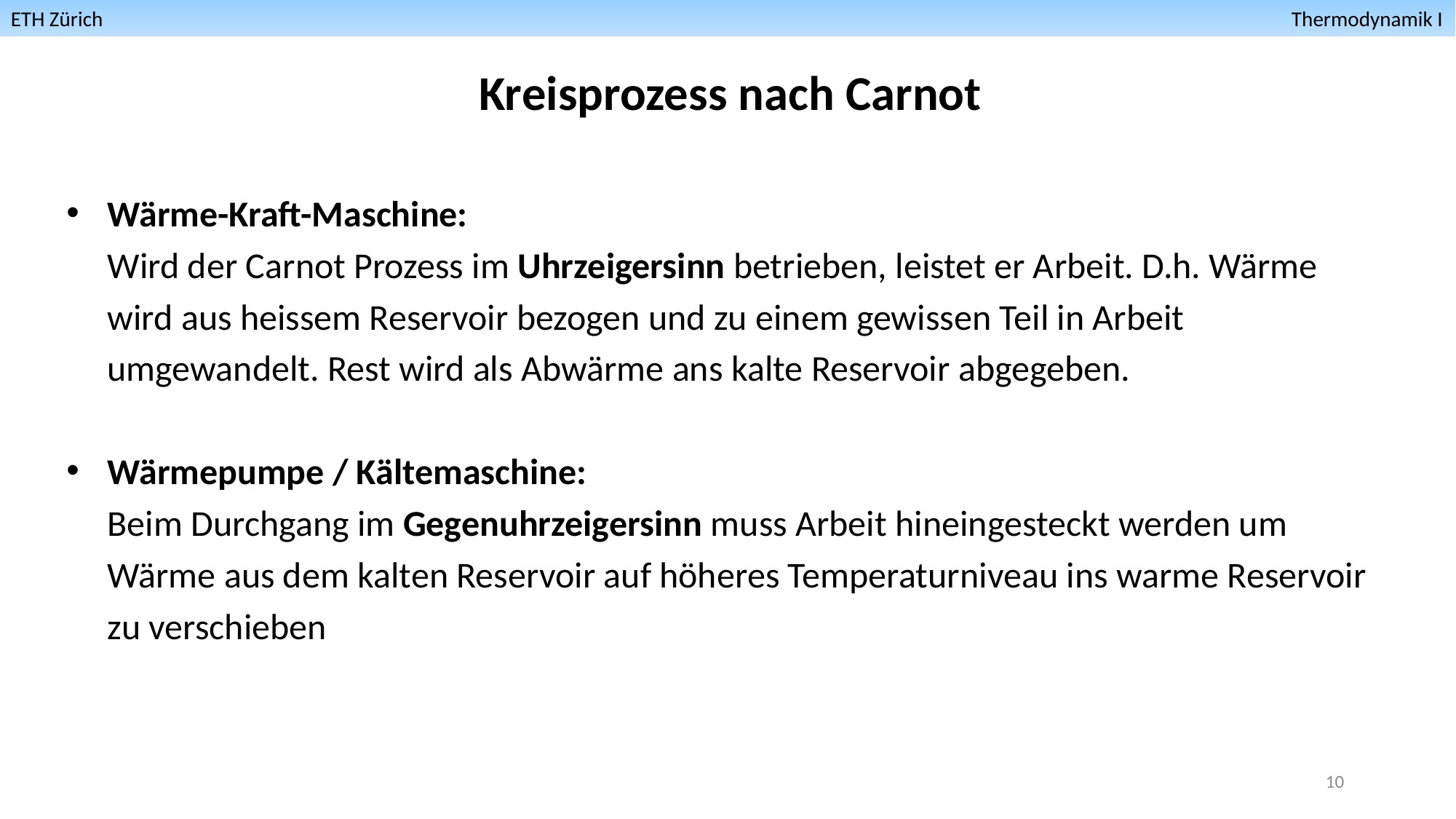

ETH Zürich											                 Thermodynamik I
Kreisprozess nach Carnot

Wärme-Kraft-Maschine:
Wird der Carnot Prozess im Uhrzeigersinn betrieben, leistet er Arbeit. D.h. Wärme wird aus heissem Reservoir bezogen und zu einem gewissen Teil in Arbeit umgewandelt. Rest wird als Abwärme ans kalte Reservoir abgegeben.

Wärmepumpe / Kältemaschine:
Beim Durchgang im Gegenuhrzeigersinn muss Arbeit hineingesteckt werden um Wärme aus dem kalten Reservoir auf höheres Temperaturniveau ins warme Reservoir zu verschieben
10